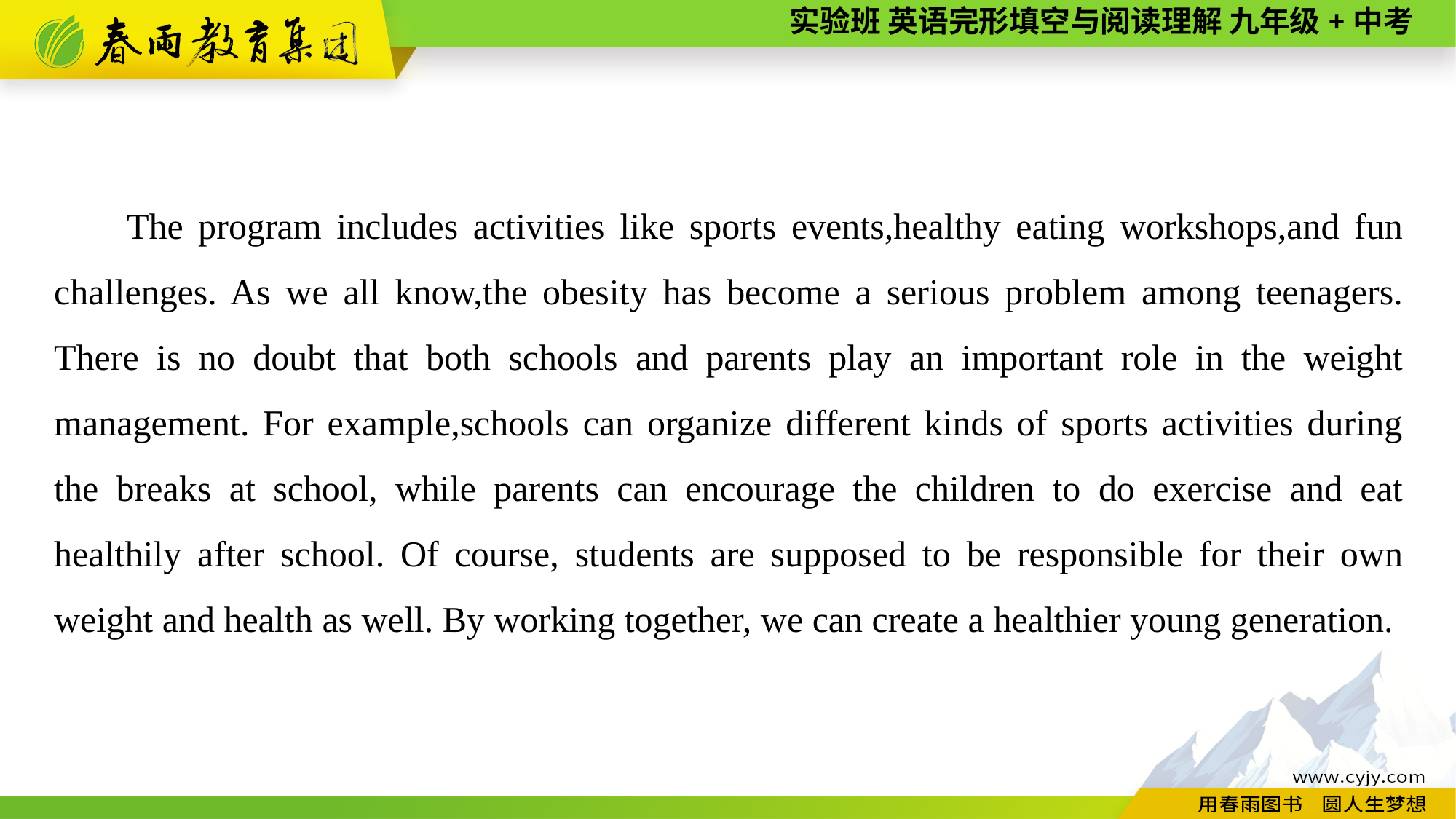

The program includes activities like sports events,healthy eating workshops,and fun challenges. As we all know,the obesity has become a serious problem among teenagers. There is no doubt that both schools and parents play an important role in the weight management. For example,schools can organize different kinds of sports activities during the breaks at school, while parents can encourage the children to do exercise and eat healthily after school. Of course, students are supposed to be responsible for their own weight and health as well. By working together, we can create a healthier young generation.